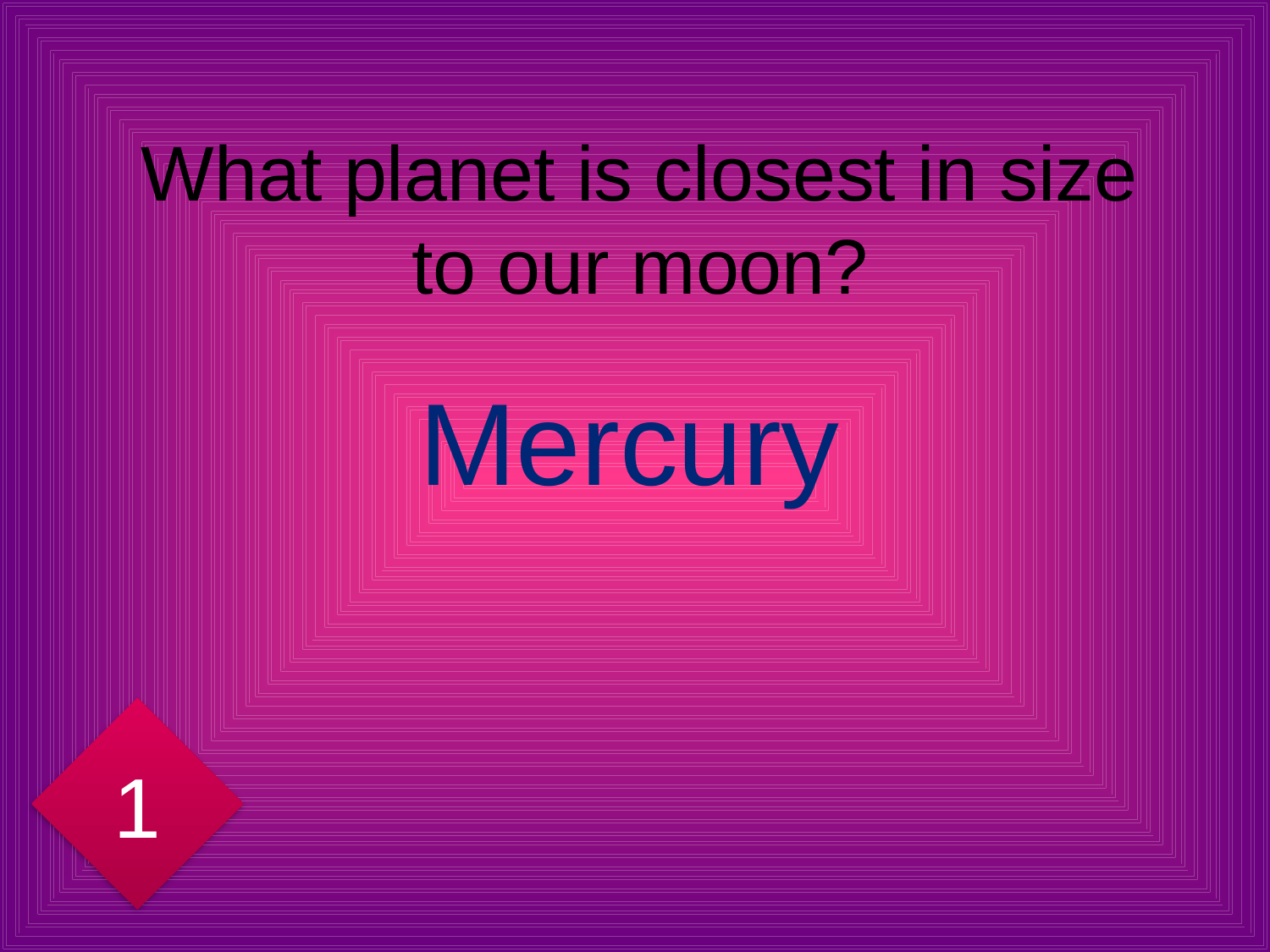

# What planet is closest in size to our moon?
Mercury
1